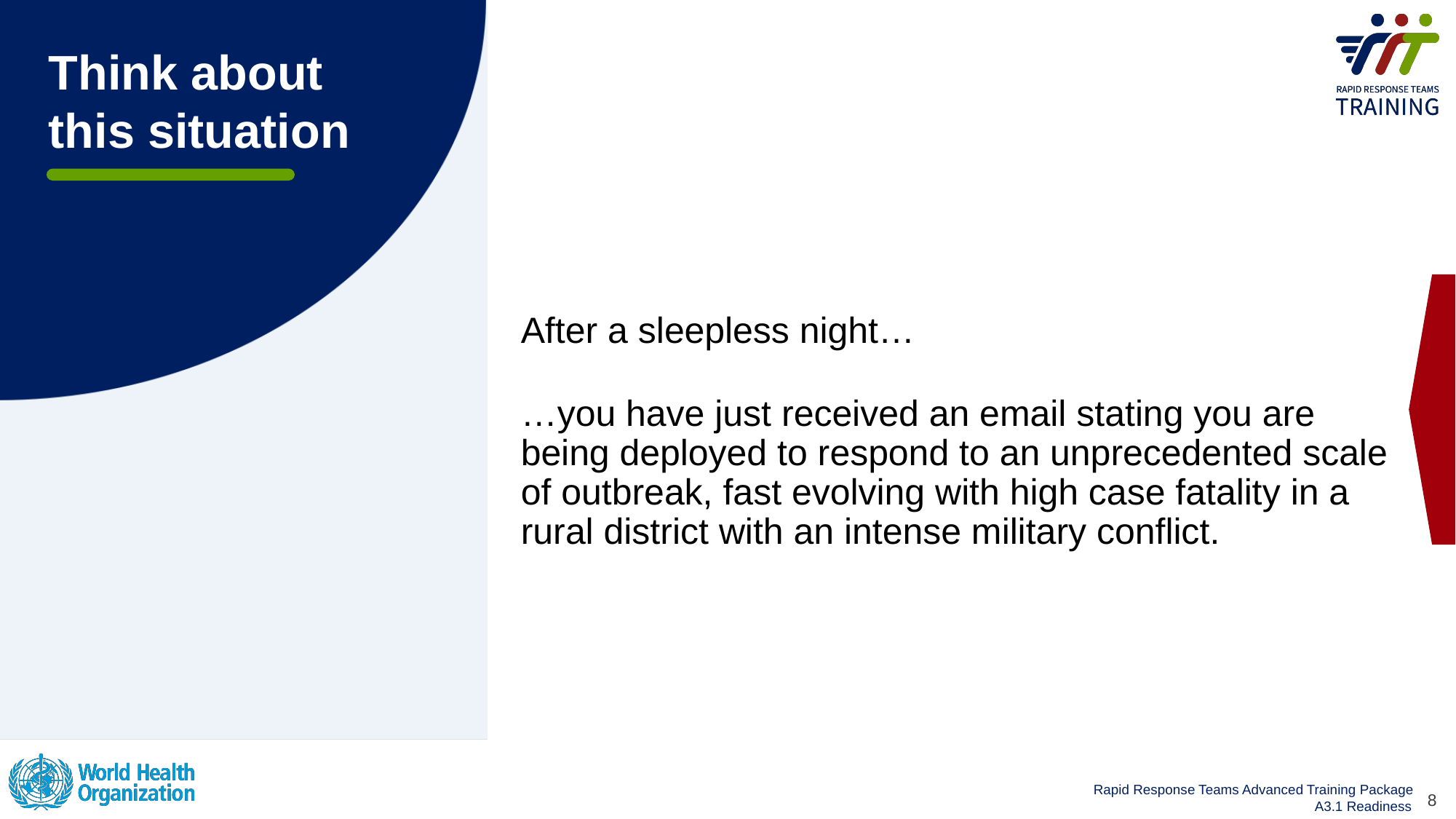

Think about this situation
After a sleepless night…
…you have just received an email stating you are being deployed to respond to an unprecedented scale of outbreak, fast evolving with high case fatality in a rural district with an intense military conflict.

8